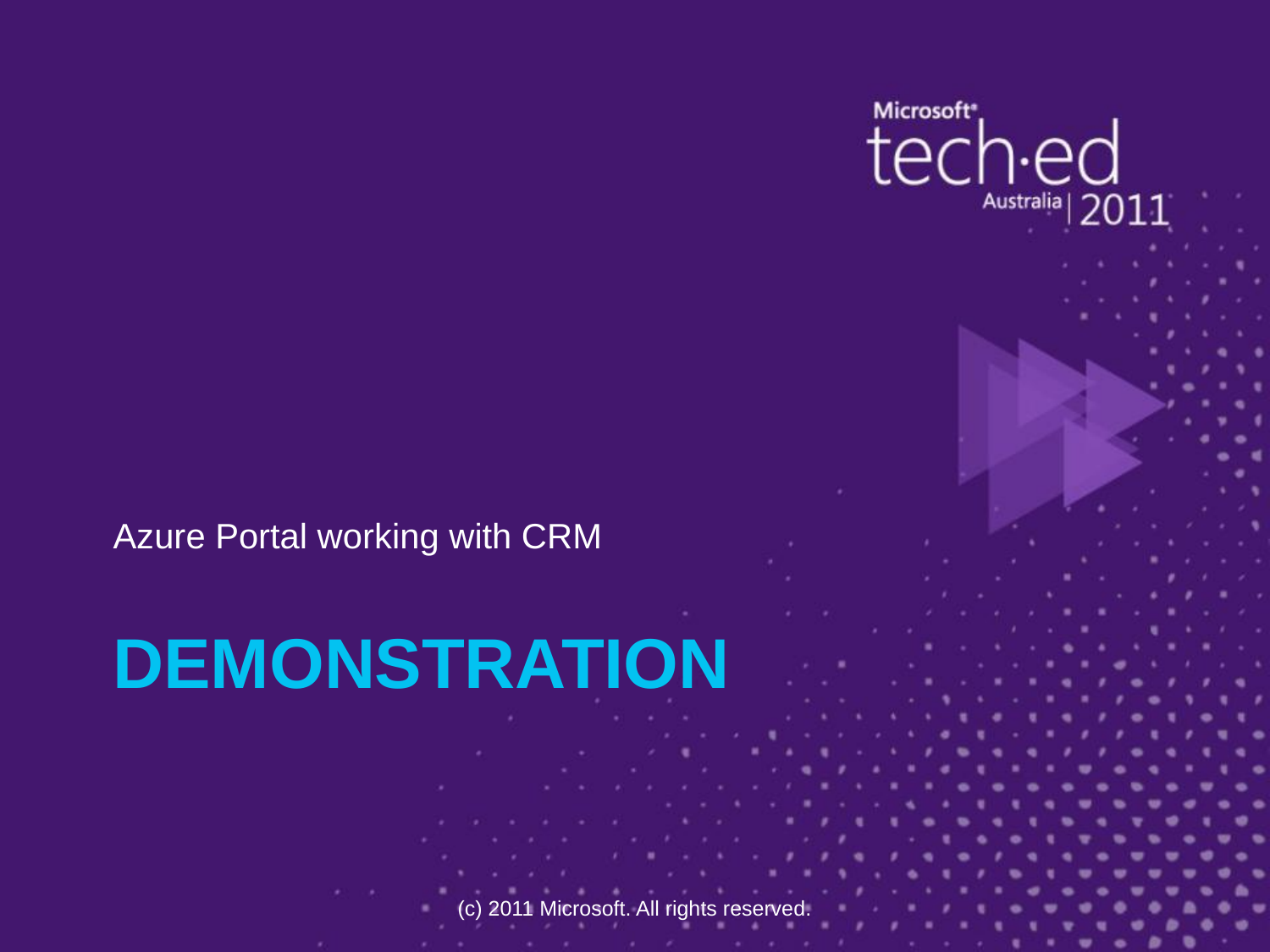

Azure Portal working with CRM

# Demonstration
(c) 2011 Microsoft. All rights reserved.